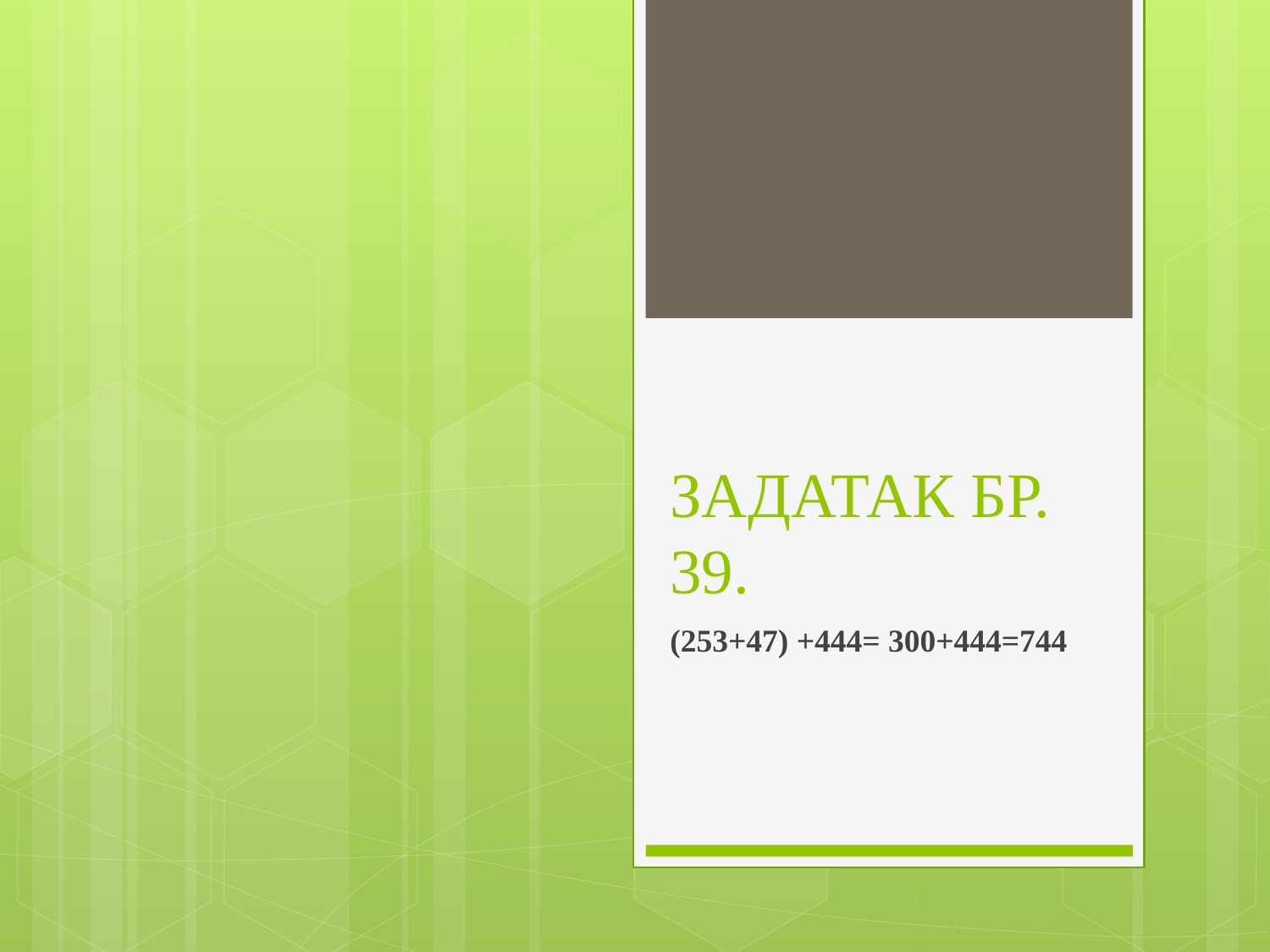

# ЗАДАТАК БР. 39.
(253+47) +444= 300+444=744